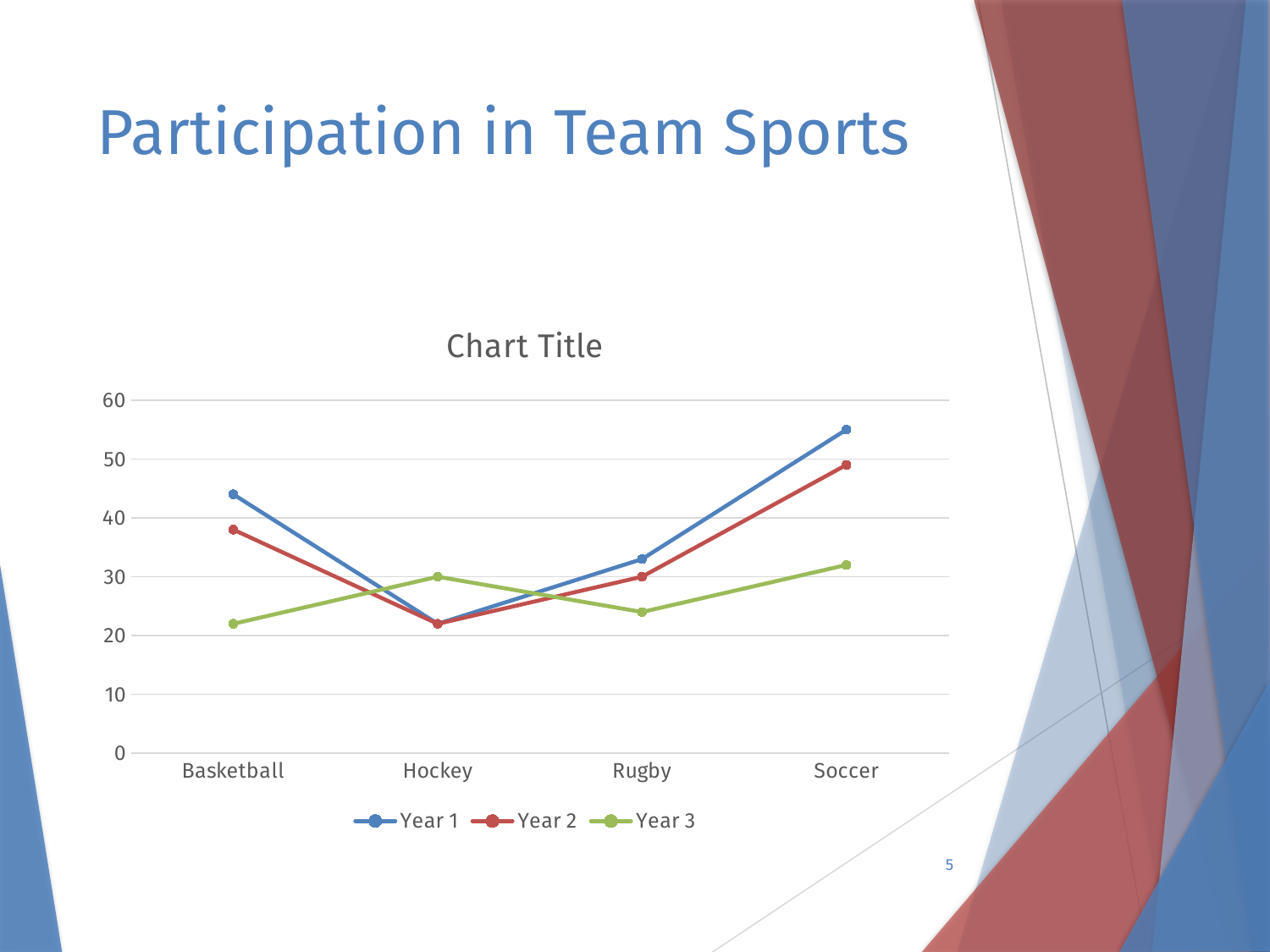

# Participation in Team Sports

### Chart:

| Category | Year 1 | Year 2 | Year 3 |
|---|---|---|---|
| Basketball | 44.0 | 38.0 | 22.0 |
| Hockey | 22.0 | 22.0 | 30.0 |
| Rugby | 33.0 | 30.0 | 24.0 |
| Soccer | 55.0 | 49.0 | 32.0 |
5